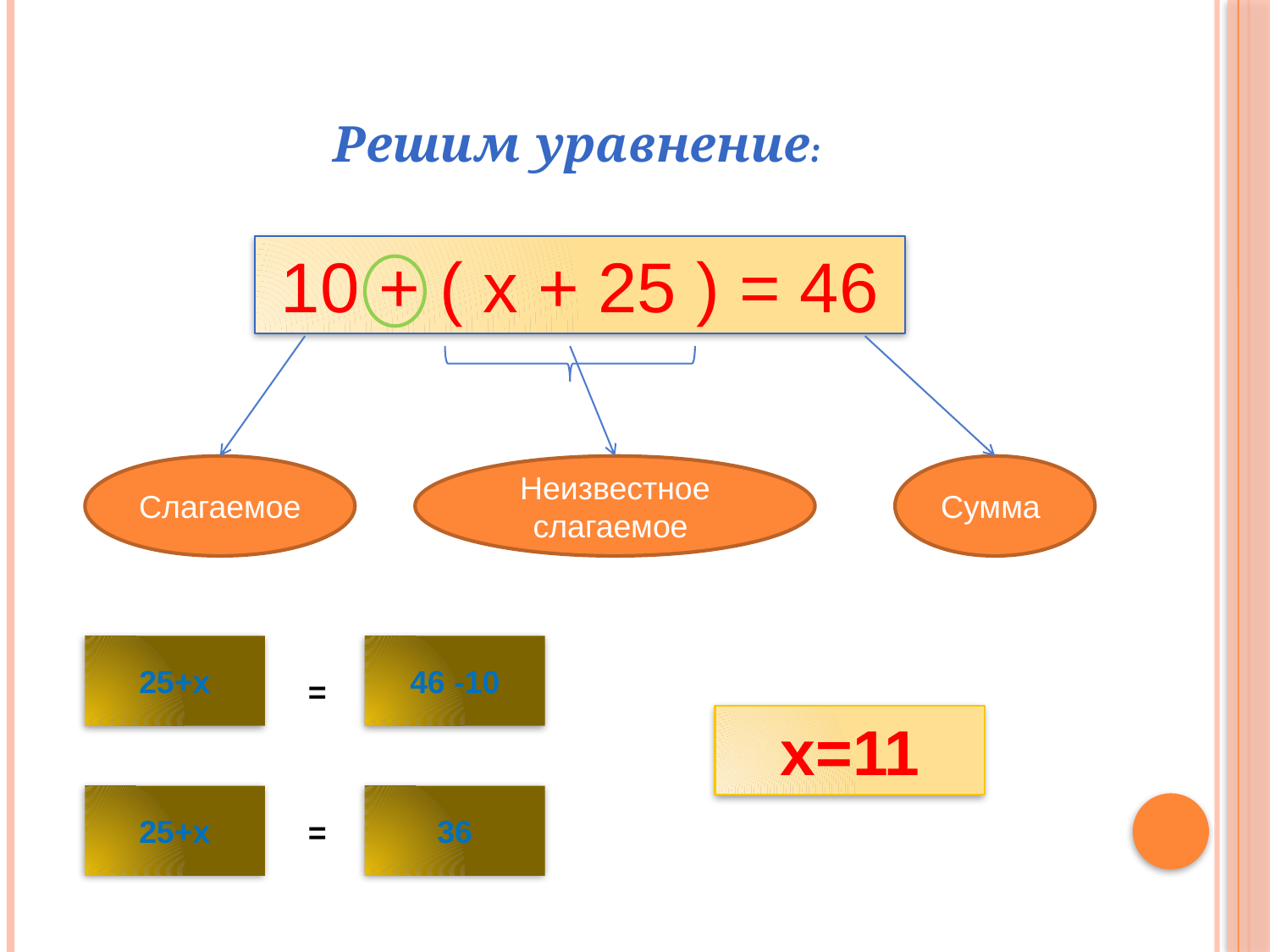

Решим  уравнение:
10 + ( х + 25 ) = 46

Слагаемое
Неизвестное слагаемое
Сумма
25+х
46 -10
=
х=11
25+х
36
=